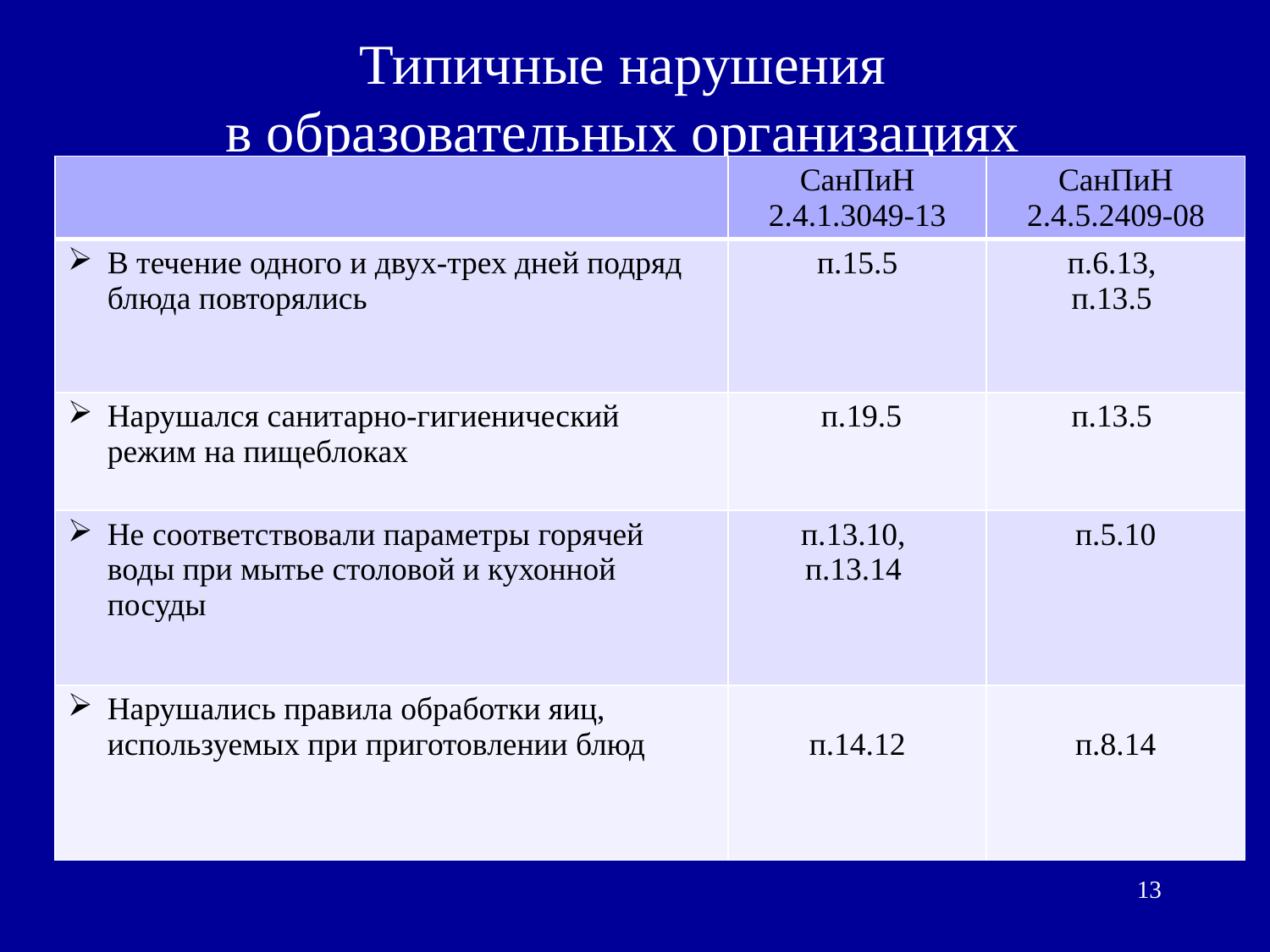

# Типичные нарушения в образовательных организациях
|  | СанПиН 2.4.1.3049-13 | СанПиН 2.4.5.2409-08 |
| --- | --- | --- |
| В течение одного и двух-трех дней подряд блюда повторялись | п.15.5 | п.6.13, п.13.5 |
| Нарушался санитарно-гигиенический режим на пищеблоках | п.19.5 | п.13.5 |
| Не соответствовали параметры горячей воды при мытье столовой и кухонной посуды | п.13.10, п.13.14 | п.5.10 |
| Нарушались правила обработки яиц, используемых при приготовлении блюд | п.14.12 | п.8.14 |
13